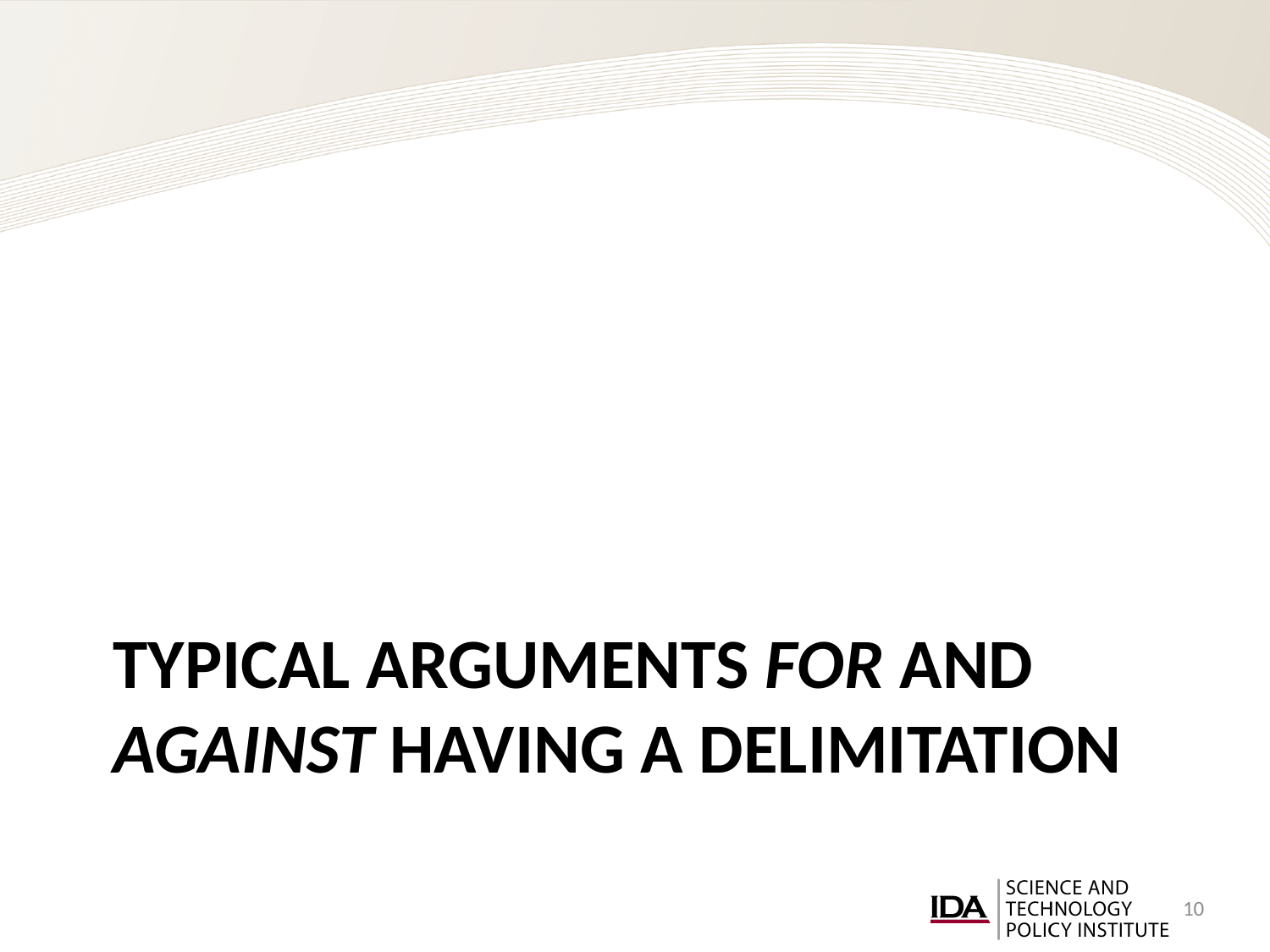

# Typical Arguments For and Against Having a Delimitation
10